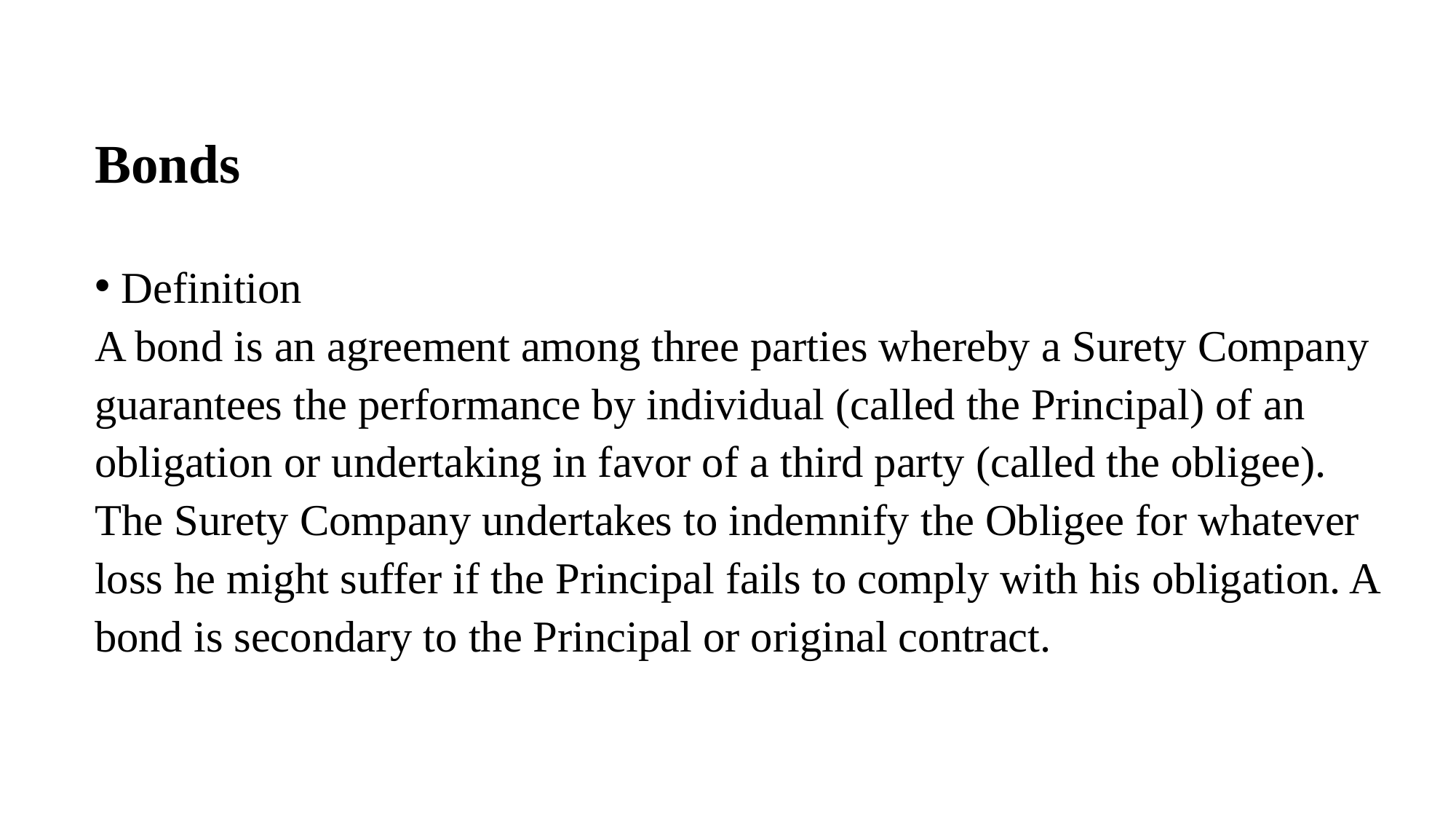

# Bonds
Definition
A bond is an agreement among three parties whereby a Surety Company guarantees the performance by individual (called the Principal) of an obligation or undertaking in favor of a third party (called the obligee).
The Surety Company undertakes to indemnify the Obligee for whatever loss he might suffer if the Principal fails to comply with his obligation. A bond is secondary to the Principal or original contract.